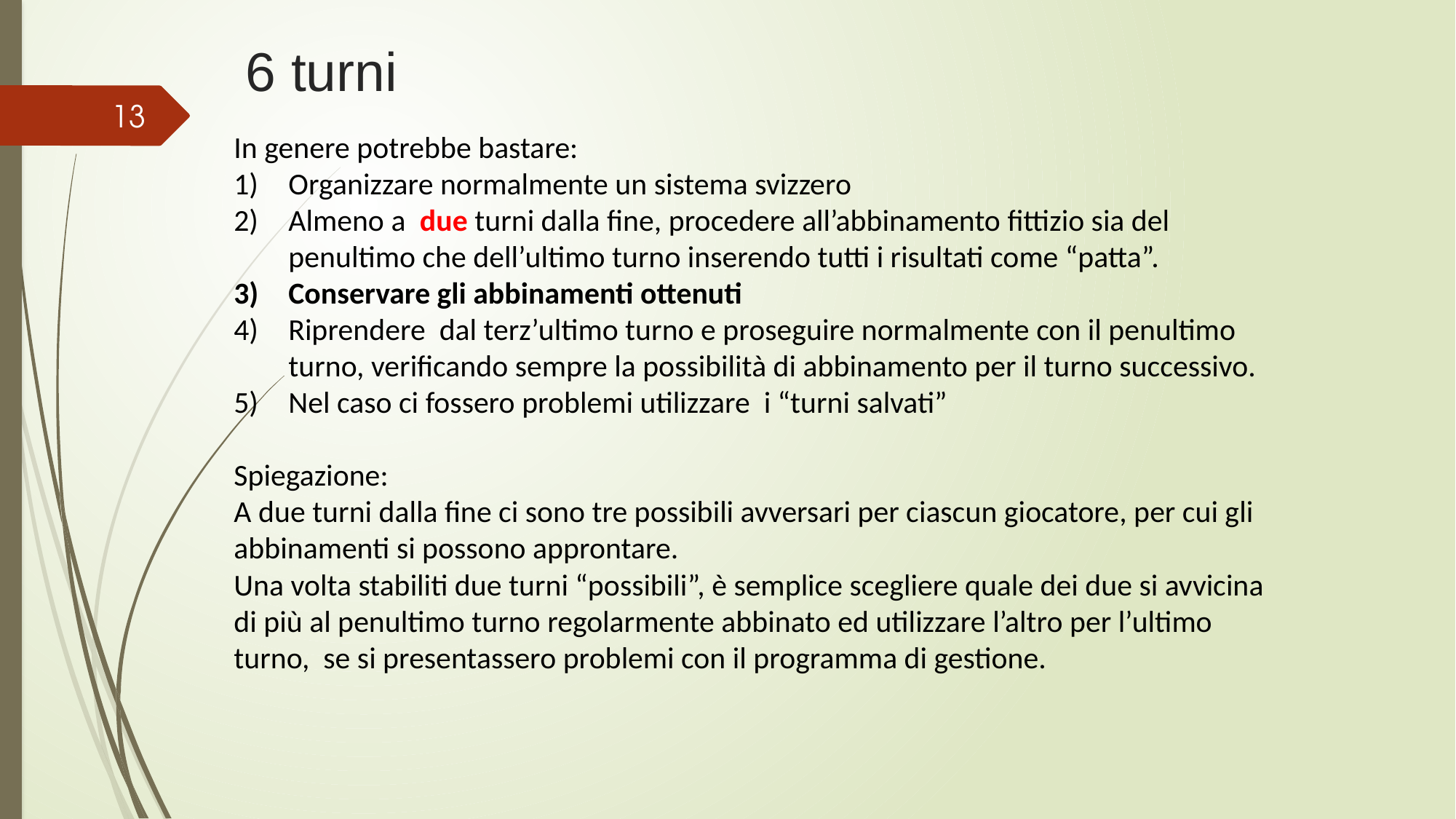

# 6 turni
13
In genere potrebbe bastare:
Organizzare normalmente un sistema svizzero
Almeno a  due turni dalla fine, procedere all’abbinamento fittizio sia del penultimo che dell’ultimo turno inserendo tutti i risultati come “patta”.
Conservare gli abbinamenti ottenuti
Riprendere  dal terz’ultimo turno e proseguire normalmente con il penultimo turno, verificando sempre la possibilità di abbinamento per il turno successivo.
Nel caso ci fossero problemi utilizzare  i “turni salvati”

Spiegazione:
A due turni dalla fine ci sono tre possibili avversari per ciascun giocatore, per cui gli abbinamenti si possono approntare.
Una volta stabiliti due turni “possibili”, è semplice scegliere quale dei due si avvicina di più al penultimo turno regolarmente abbinato ed utilizzare l’altro per l’ultimo turno,  se si presentassero problemi con il programma di gestione.